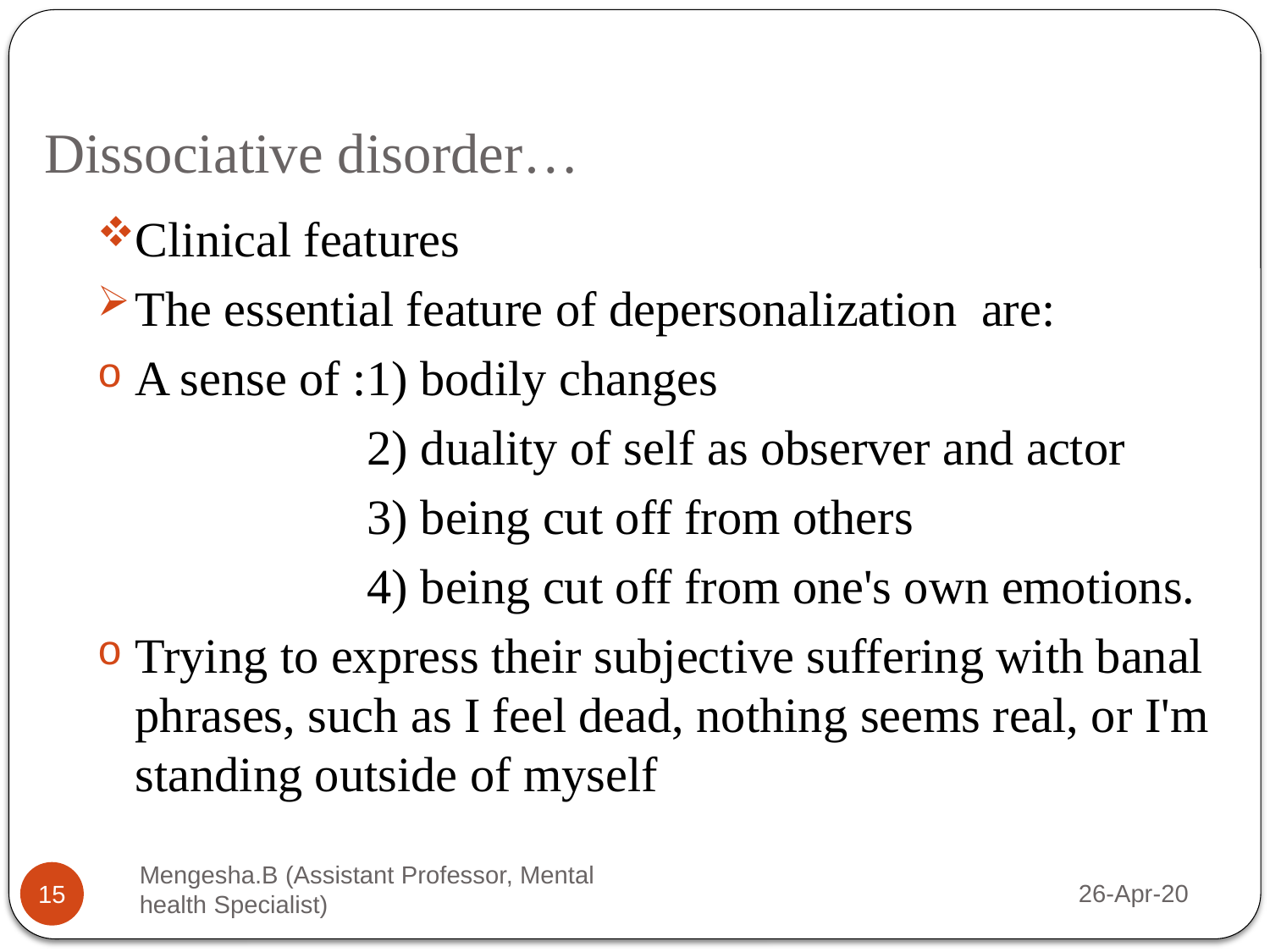

# Dissociative disorder…
Clinical features
The essential feature of depersonalization  are:
A sense of :1) bodily changes
                      2) duality of self as observer and actor
                      3) being cut off from others
                      4) being cut off from one's own emotions.
Trying to express their subjective suffering with banal phrases, such as I feel dead, nothing seems real, or I'm standing outside of myself
Mengesha.B (Assistant Professor, Mental health Specialist)
26-Apr-20
15